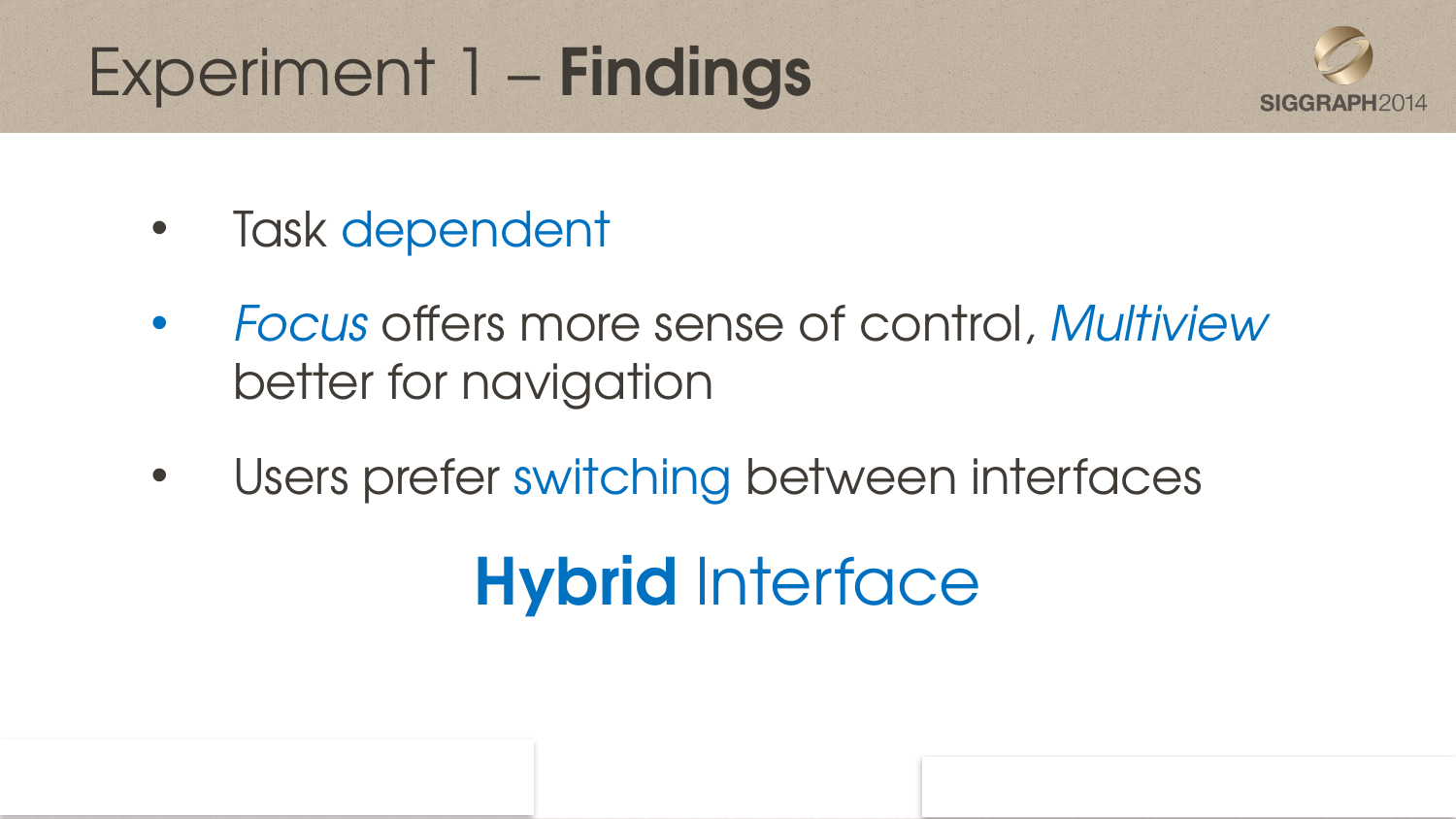

Experiment 1 – Findings
Task dependent
Focus offers more sense of control, Multiview better for navigation
Users prefer switching between interfaces
Hybrid Interface